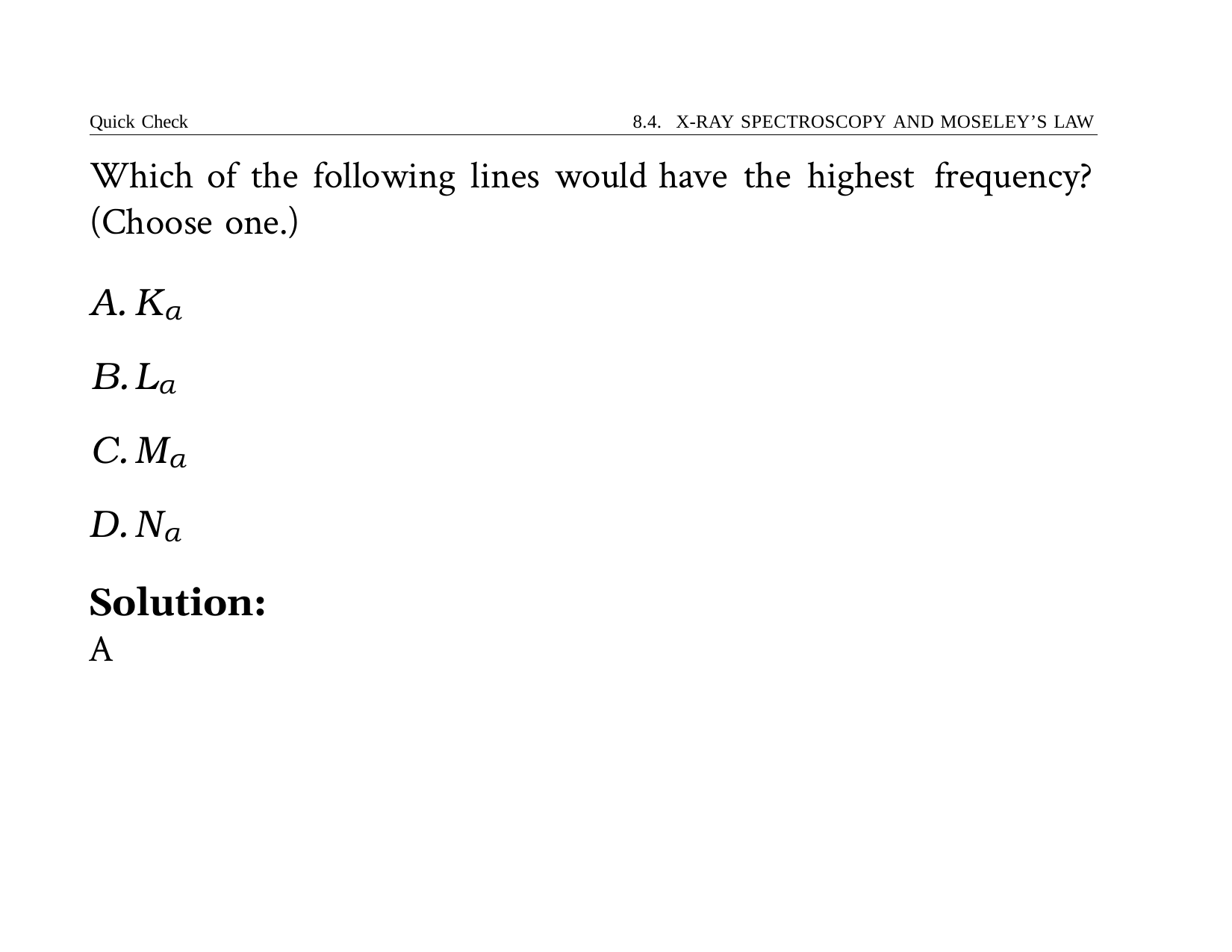

Quick Check	8.4.  X-RAY SPECTROSCOPY AND MOSELEY’S LAW

# Which	of	the following lines would	have the highest	frequency? (Choose one.)
Kα
Lα
Mα
Nα
Solution:	A